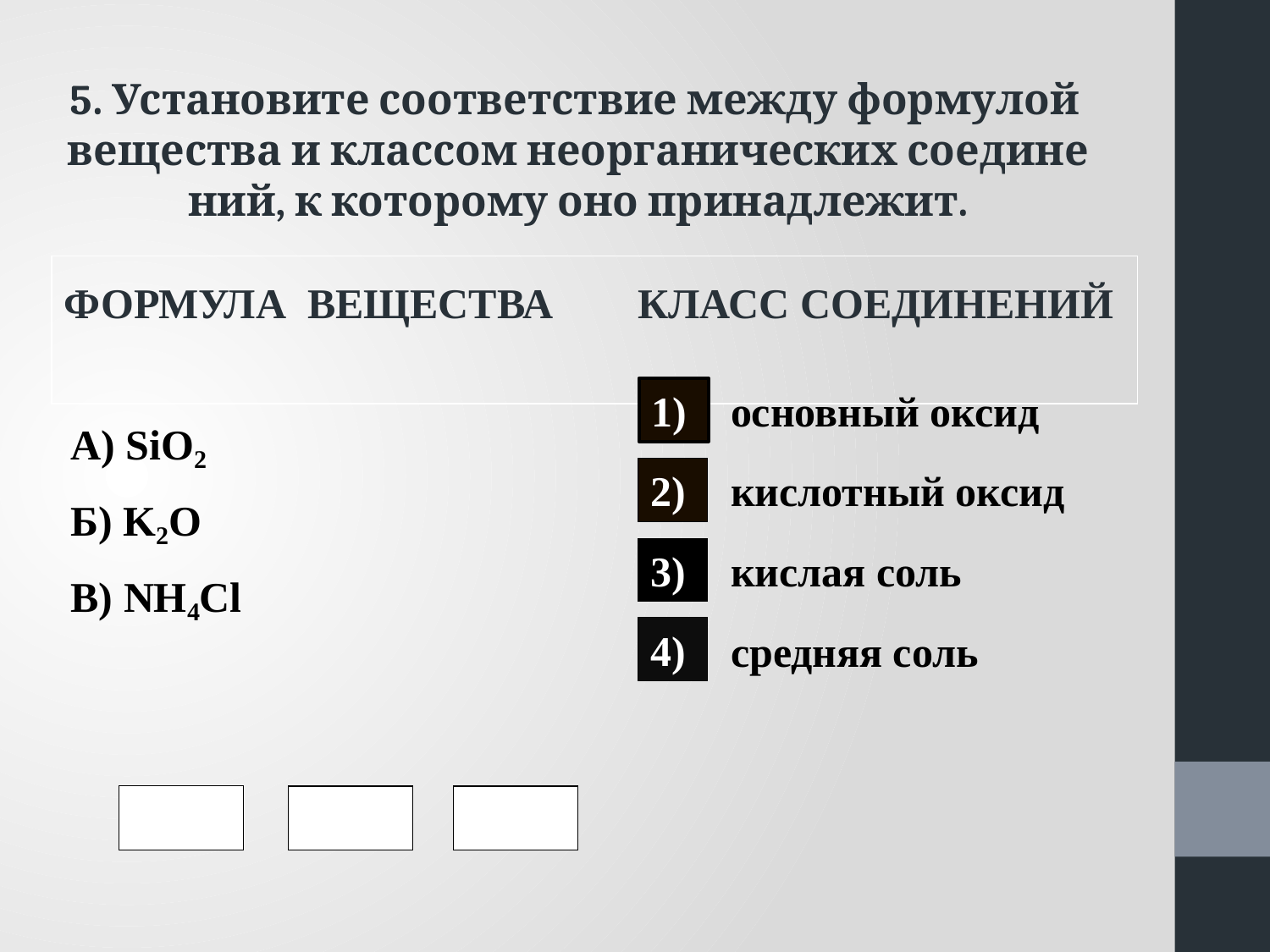

5. Уста­но­ви­те со­от­вет­ствие между фор­му­лой
ве­ще­ства и клас­сом не­ор­га­ни­че­ских со­еди­не­ний, к ко­то­ро­му оно при­над­ле­жит.
ФОРМУЛА  ВЕЩЕСТВА        КЛАСС СО­ЕДИ­НЕ­НИЙ
ос­нов­ный оксид
1)
А) SiO₂
Б) K₂O
В) NH₄Cl

кис­лот­ный оксид
2)
кис­лая соль
3)
4)
сред­няя соль
1
2

4